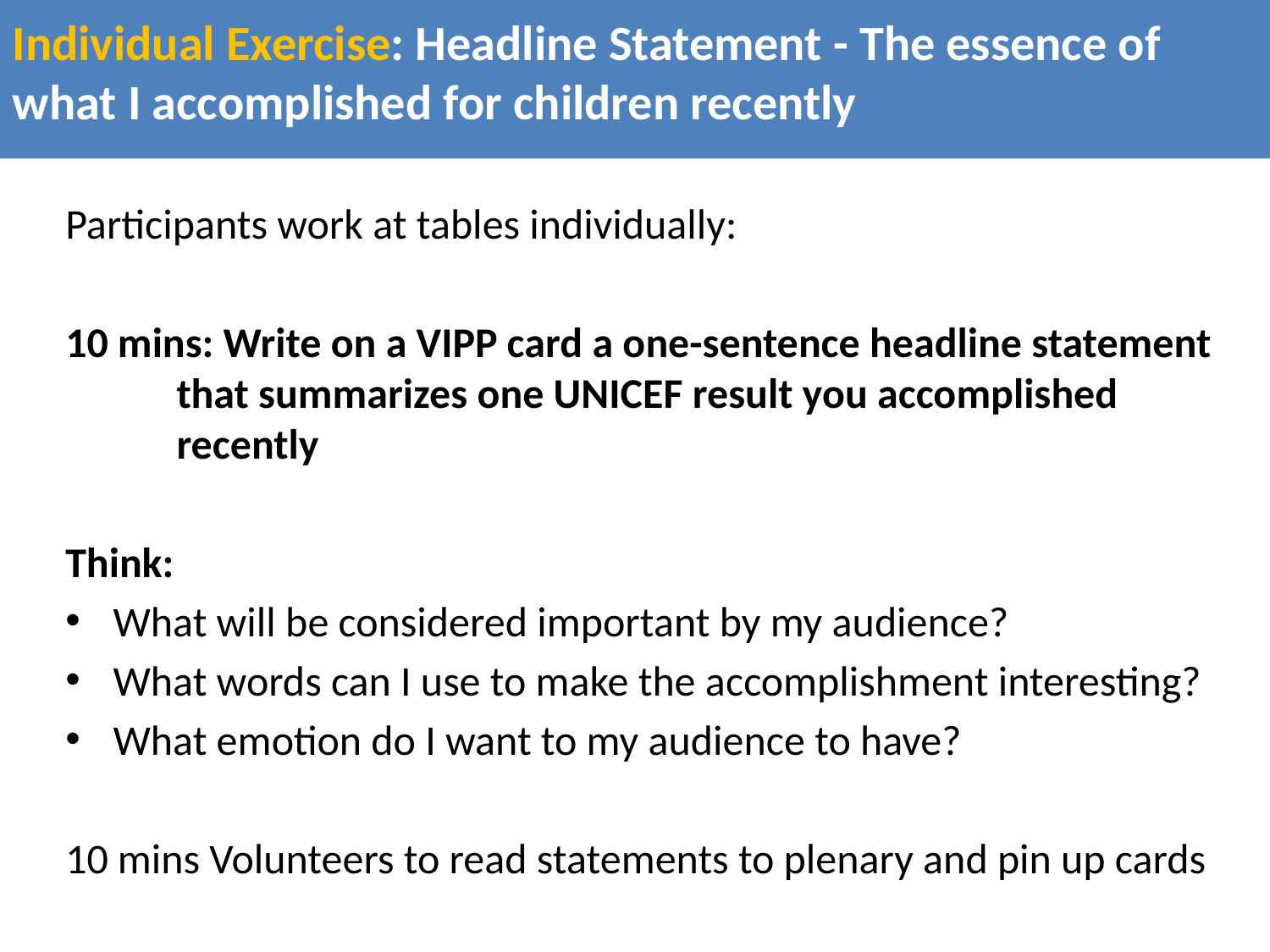

# Individual Exercise: Headline Statement - The essence of what I accomplished for children recently
Participants work at tables individually:

10 mins: Write on a VIPP card a one-sentence headline statement that summarizes one UNICEF result you accomplished recently

Think:
What will be considered important by my audience?
What words can I use to make the accomplishment interesting?
What emotion do I want to my audience to have?

10 mins Volunteers to read statements to plenary and pin up cards